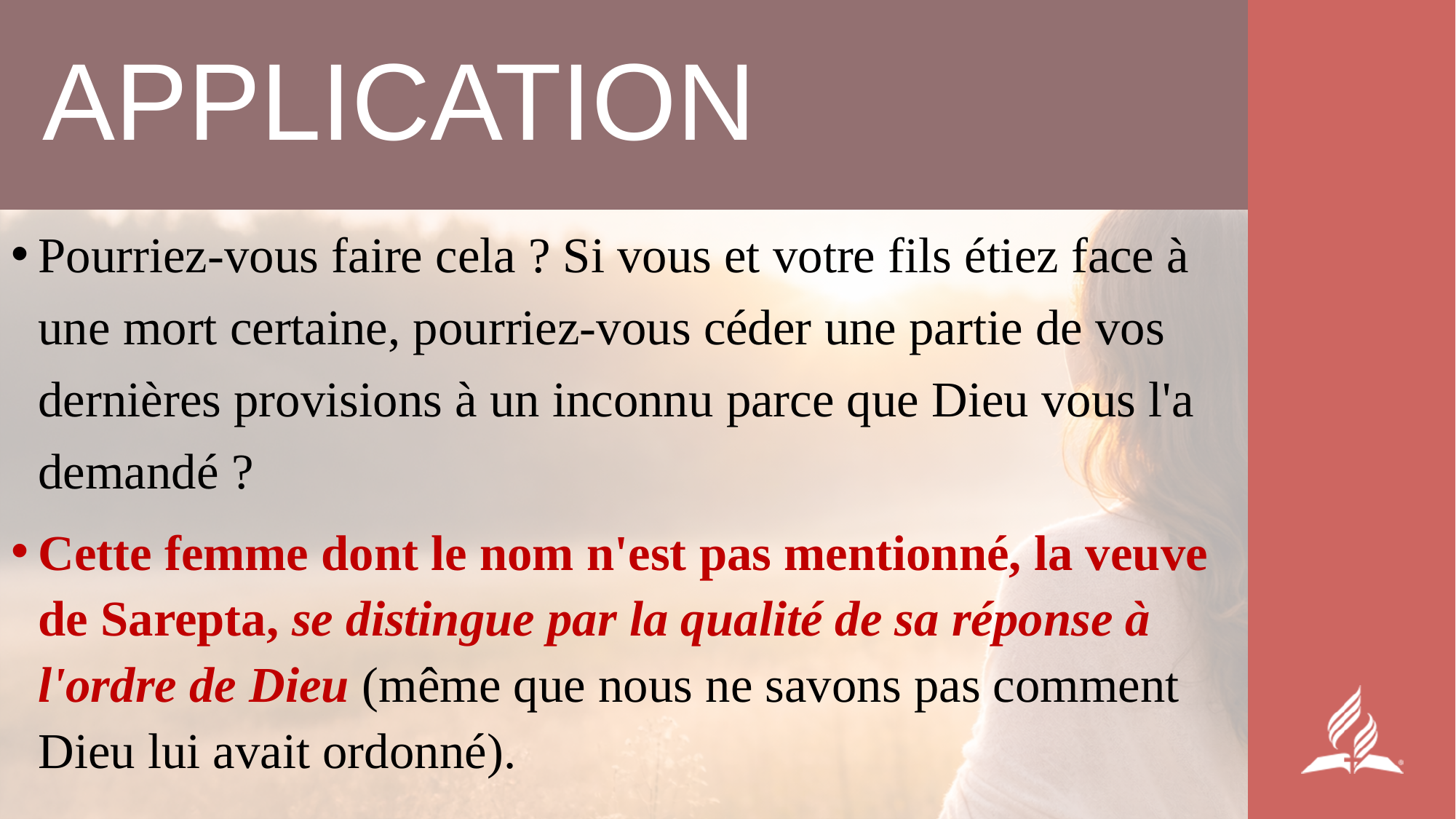

# APPLICATION
Pourriez-vous faire cela ? Si vous et votre fils étiez face à une mort certaine, pourriez-vous céder une partie de vos dernières provisions à un inconnu parce que Dieu vous l'a demandé ?
Cette femme dont le nom n'est pas mentionné, la veuve de Sarepta, se distingue par la qualité de sa réponse à l'ordre de Dieu (même que nous ne savons pas comment Dieu lui avait ordonné).